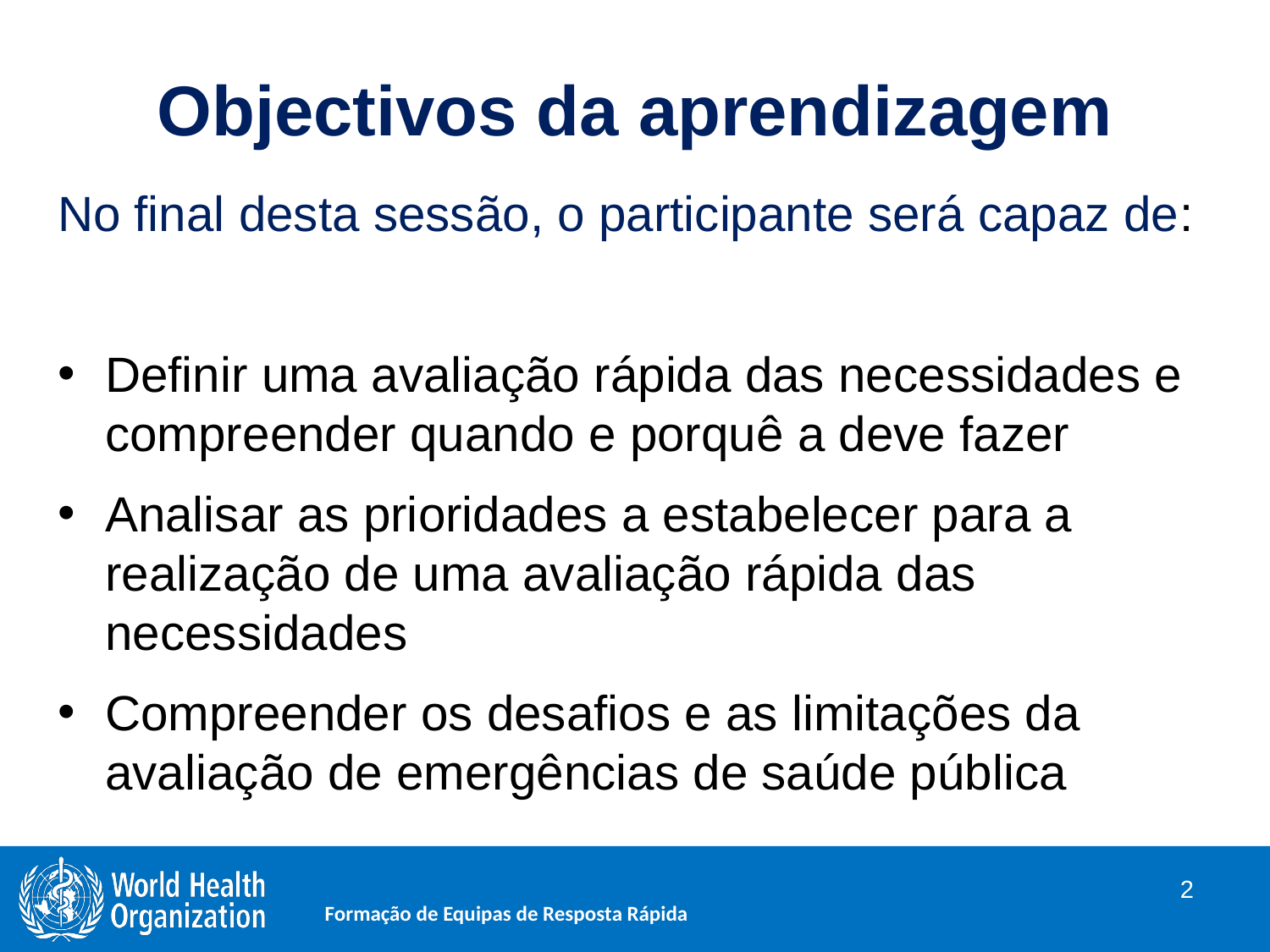

# Objectivos da aprendizagem
No final desta sessão, o participante será capaz de:

Definir uma avaliação rápida das necessidades e compreender quando e porquê a deve fazer
Analisar as prioridades a estabelecer para a realização de uma avaliação rápida das necessidades
Compreender os desafios e as limitações da avaliação de emergências de saúde pública
2